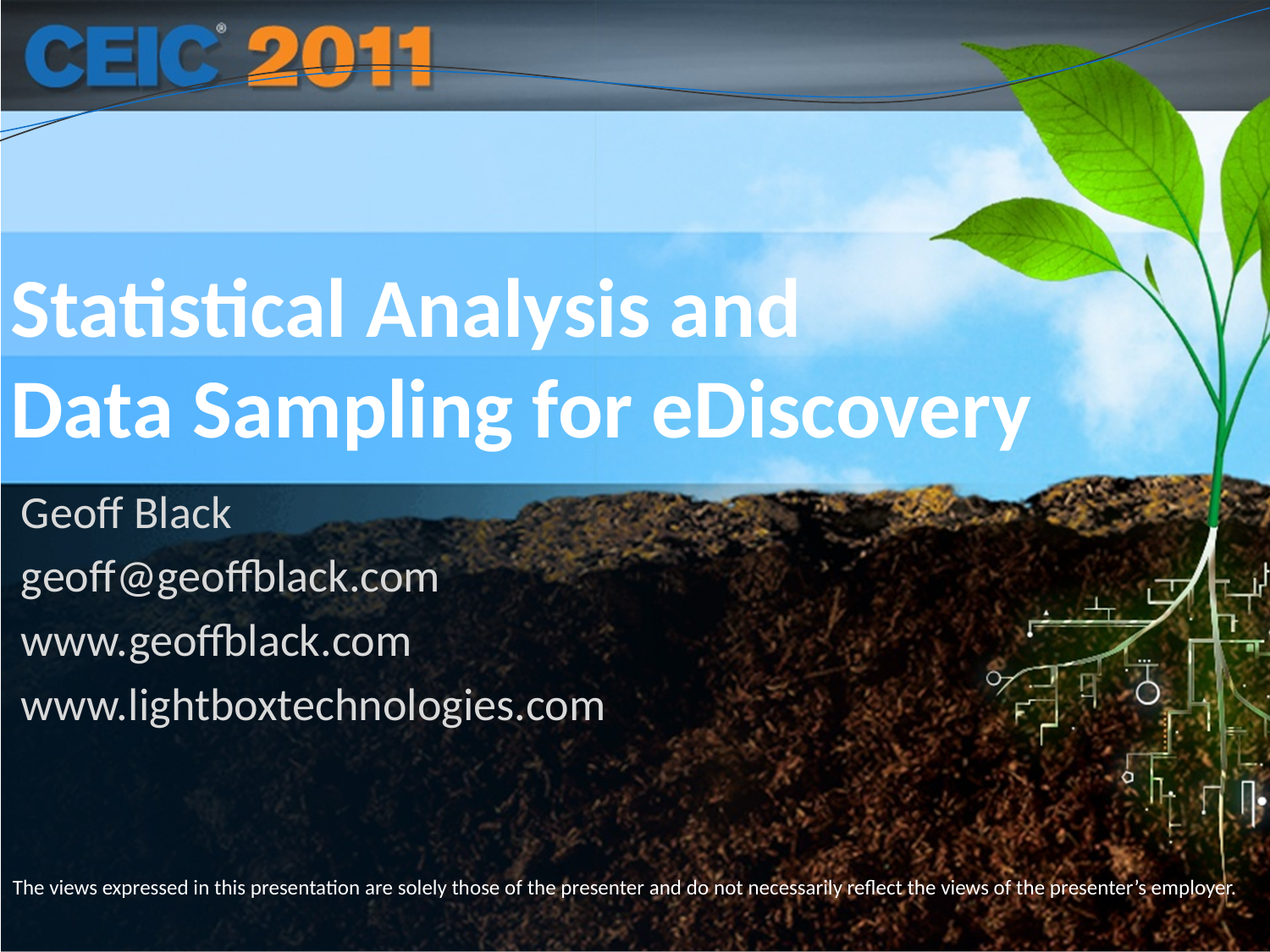

# Statistical Analysis and Data Sampling for eDiscovery
Geoff Black
geoff@geoffblack.com
www.geoffblack.com
www.lightboxtechnologies.com
The views expressed in this presentation are solely those of the presenter and do not necessarily reflect the views of the presenter’s employer.